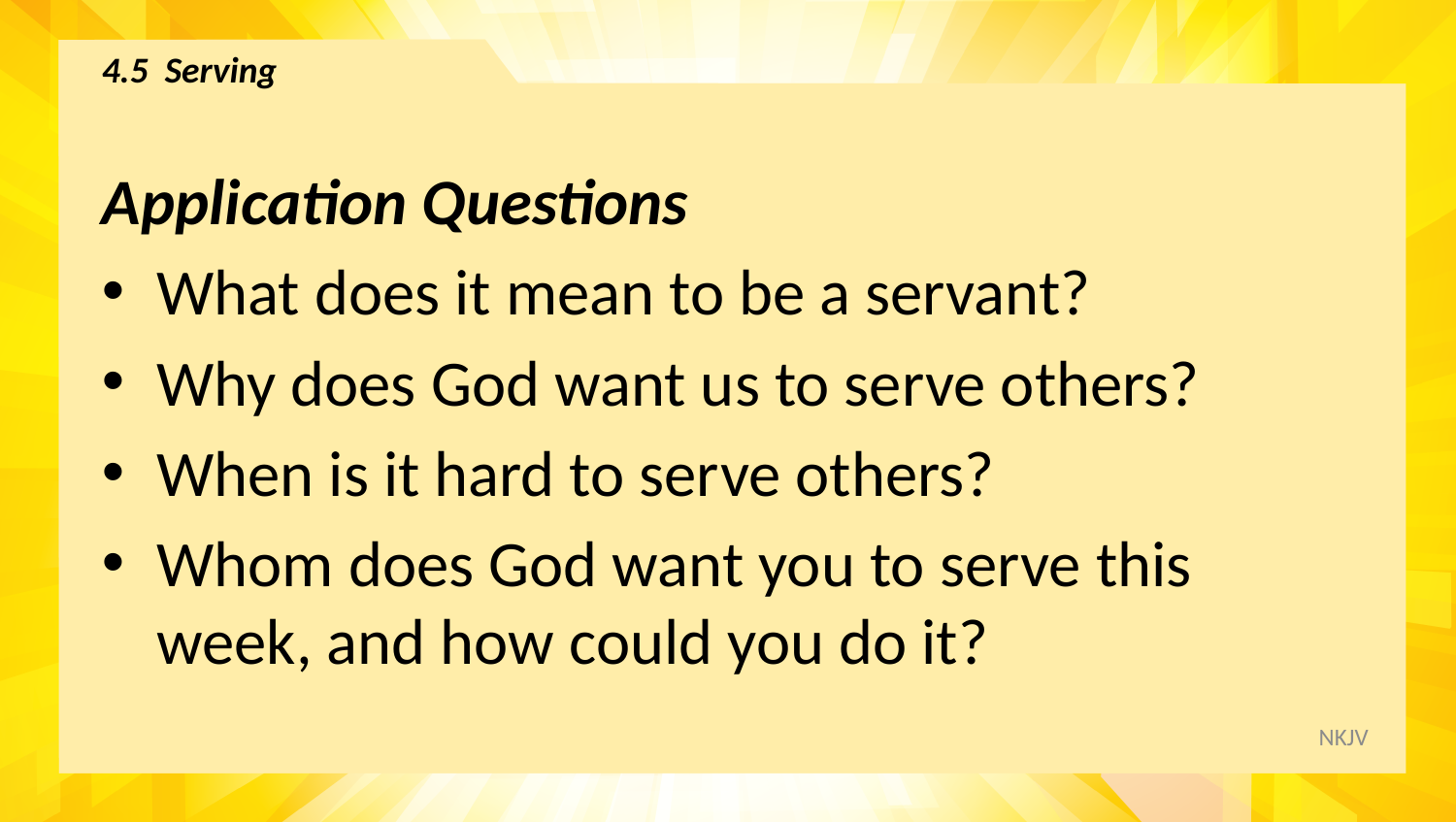

# 4.5  Serving
Application Questions
What does it mean to be a servant?
Why does God want us to serve others?
When is it hard to serve others?
Whom does God want you to serve this week, and how could you do it?
NKJV